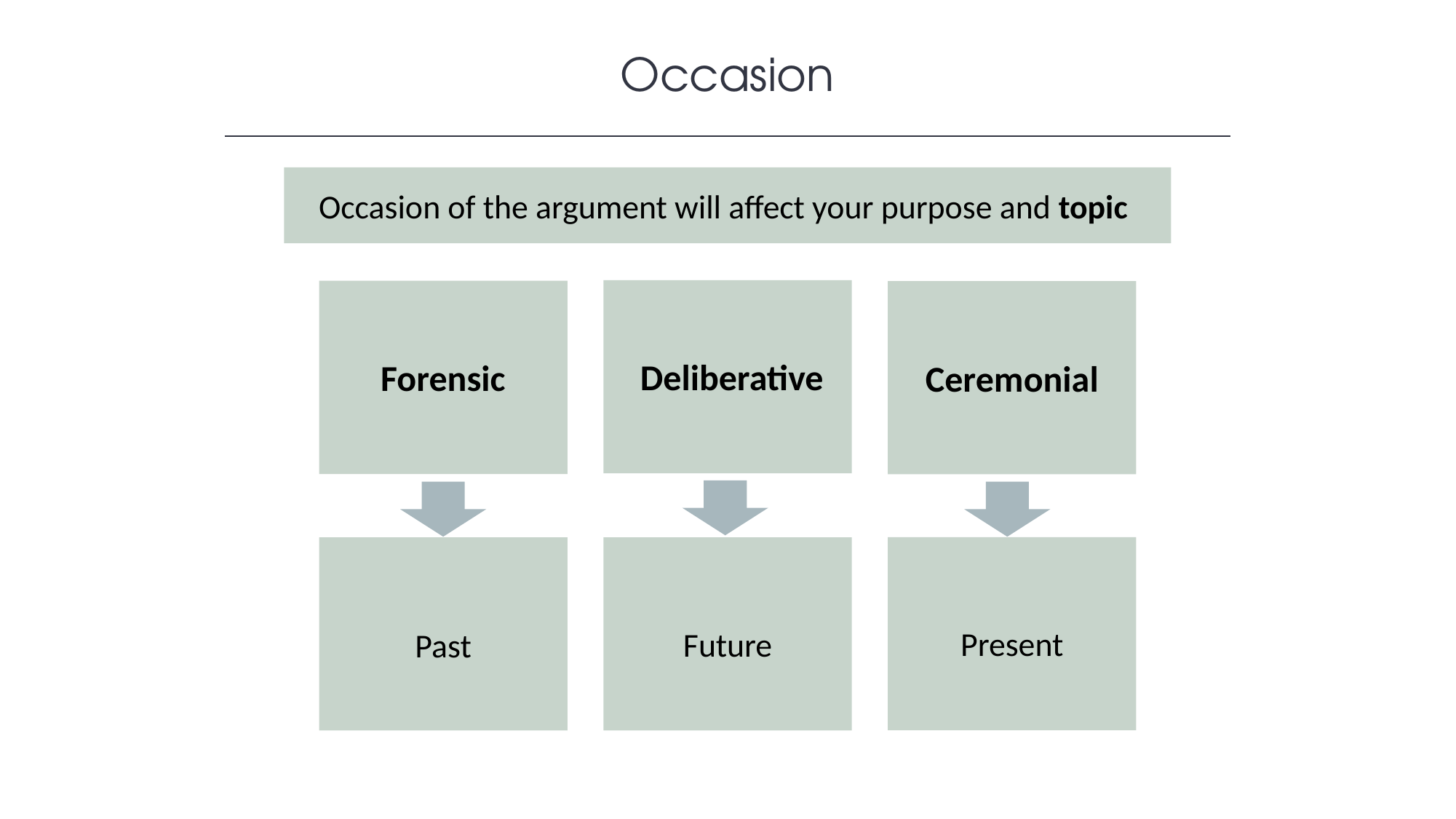

Occasion
HAWKES LEARNING

Occasion of the argument will affect your purpose and topic

Deliberative

Forensic

Ceremonial

Present

Past

Future